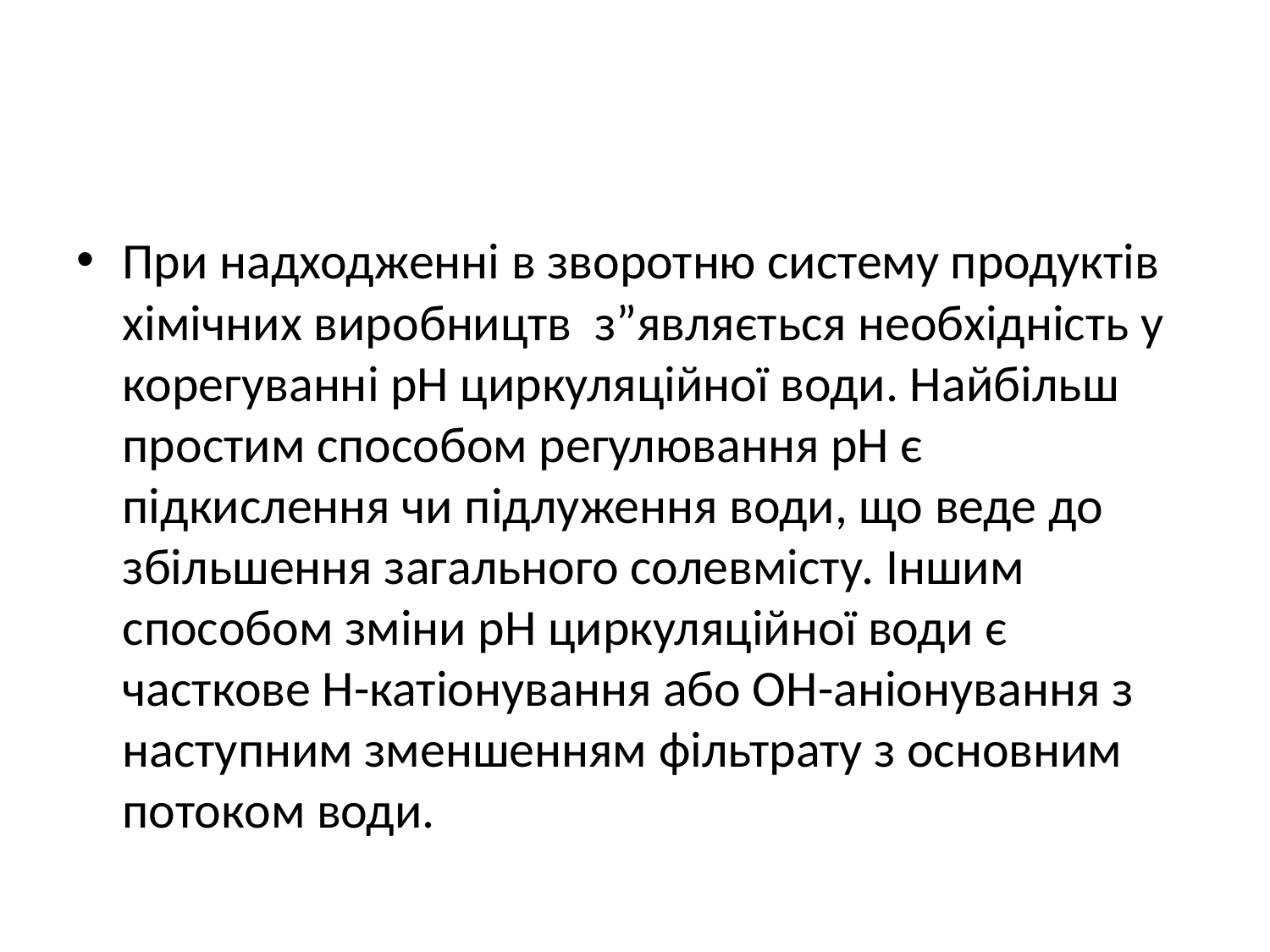

#
При надходженні в зворотню систему продуктів хімічних виробництв  з”являється необхідність у корегуванні рН циркуляційної води. Найбільш простим способом регулювання рН є підкислення чи підлуження води, що веде до збільшення загального солевмісту. Іншим способом зміни рН циркуляційної води є часткове Н-катіонування або ОН-аніонування з наступним зменшенням фільтрату з основним потоком води.